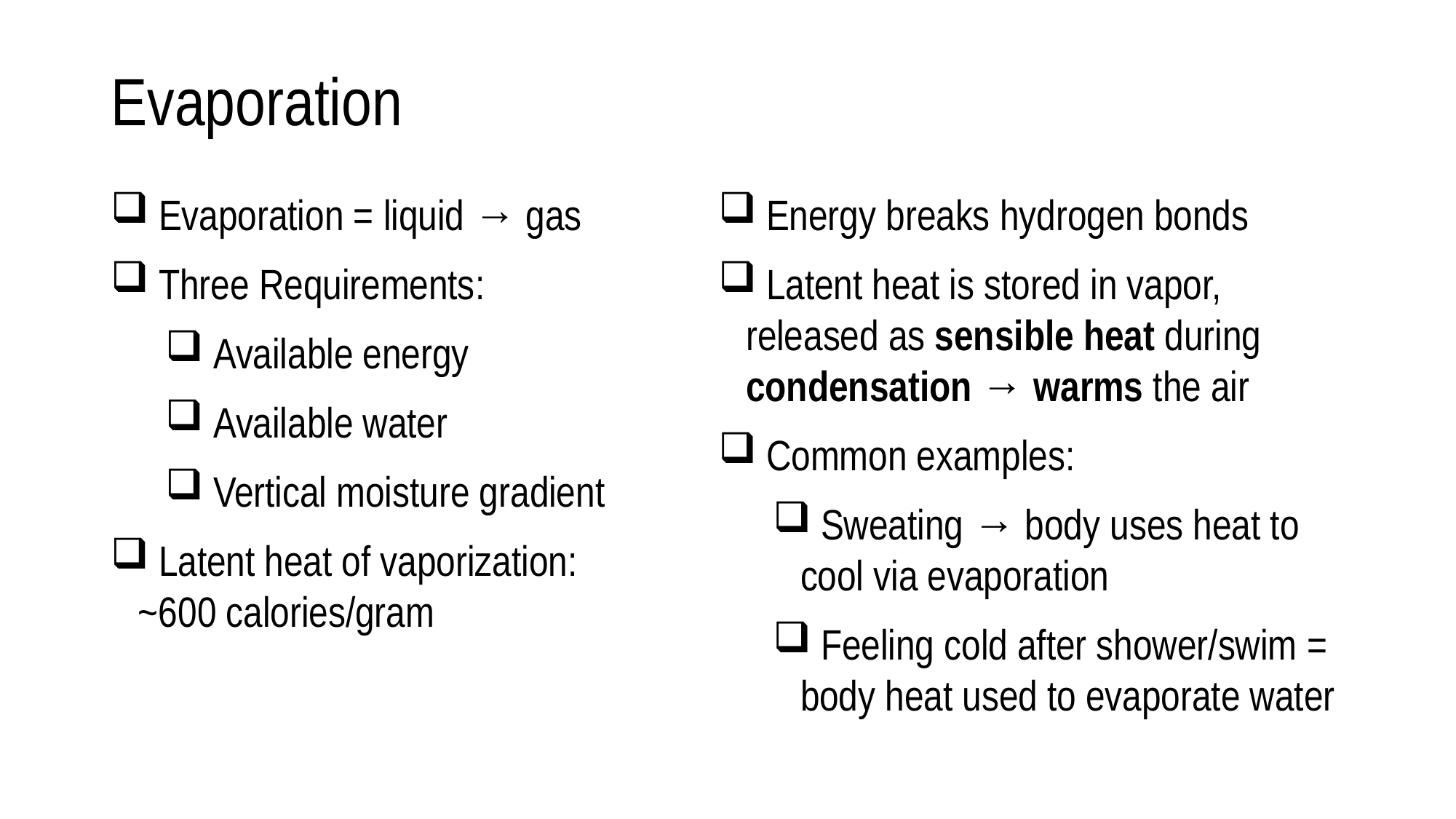

# Evaporation
 Evaporation = liquid → gas
 Three Requirements:
 Available energy
 Available water
 Vertical moisture gradient
 Latent heat of vaporization: ~600 calories/gram
 Energy breaks hydrogen bonds
 Latent heat is stored in vapor, released as sensible heat during condensation → warms the air
 Common examples:
 Sweating → body uses heat to cool via evaporation
 Feeling cold after shower/swim = body heat used to evaporate water